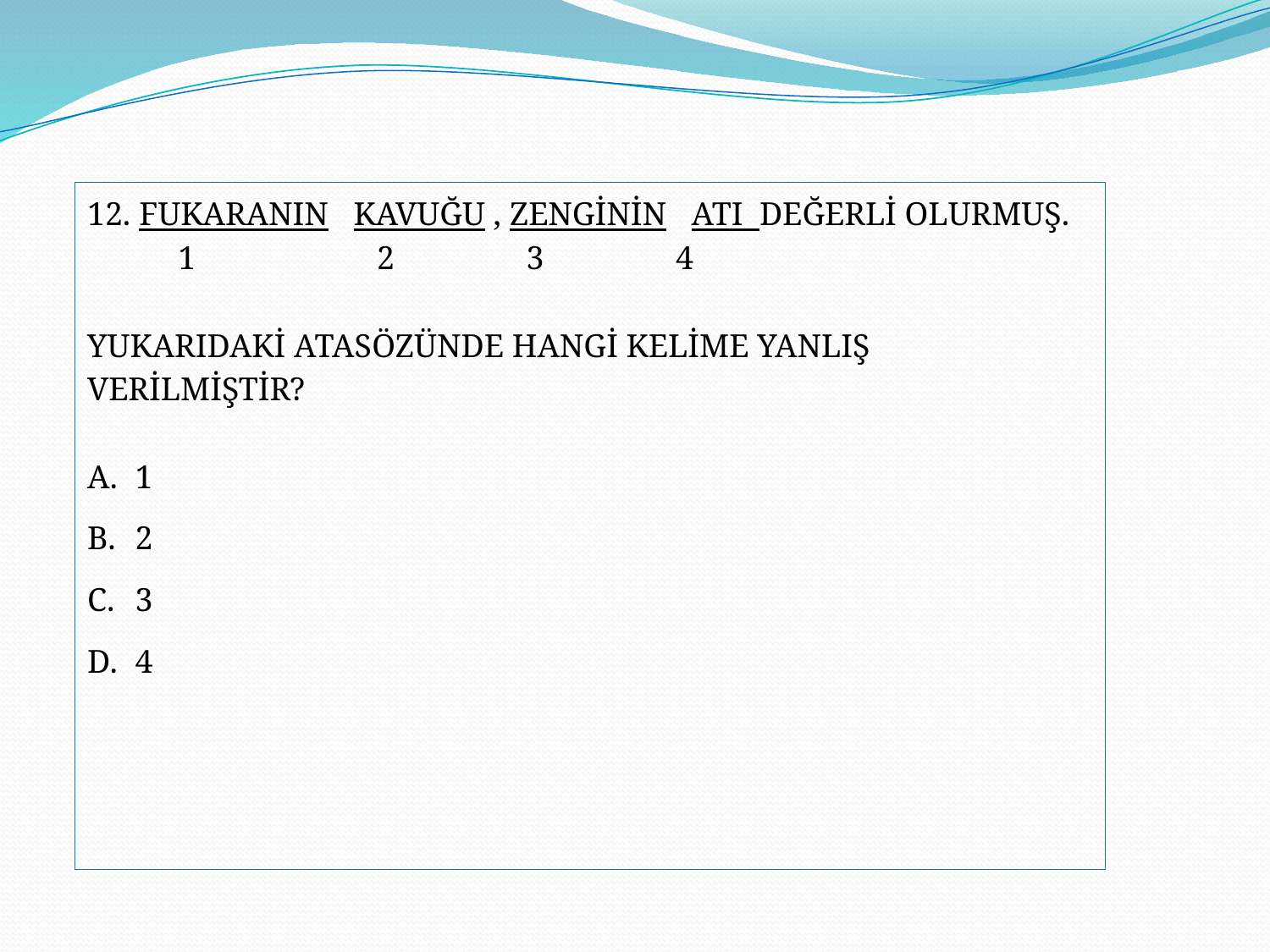

12. FUKARANIN   KAVUĞU , ZENGİNİN   ATI  DEĞERLİ OLURMUŞ.
           1                      2                3                4

YUKARIDAKİ ATASÖZÜNDE HANGİ KELİME YANLIŞ VERİLMİŞTİR?

1
2
3
4